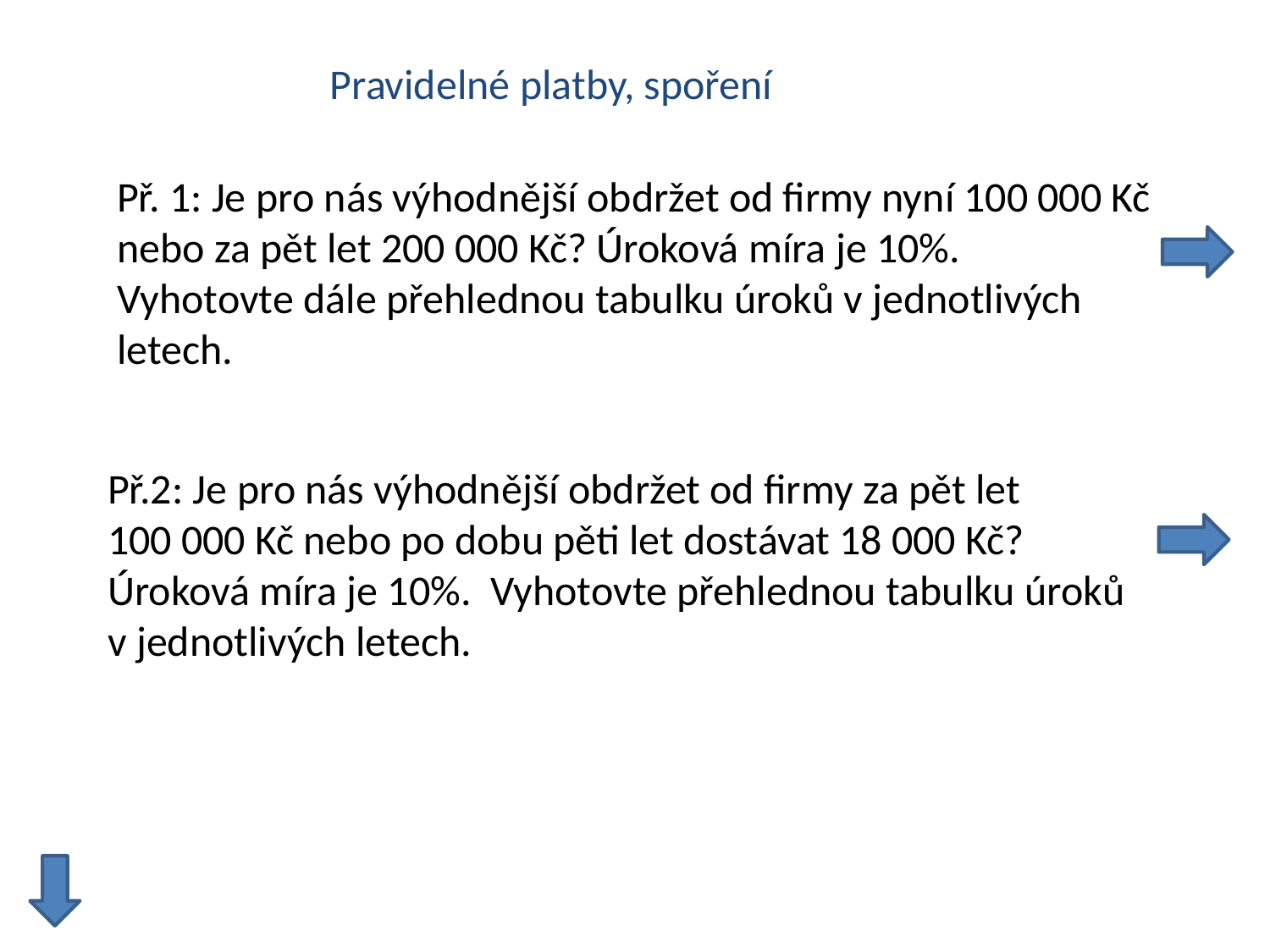

Pravidelné platby, spoření

Př. 1: Je pro nás výhodnější obdržet od firmy nyní 100 000 Kč
nebo za pět let 200 000 Kč? Úroková míra je 10%.
Vyhotovte dále přehlednou tabulku úroků v jednotlivých
letech.

Př.2: Je pro nás výhodnější obdržet od firmy za pět let
100 000 Kč nebo po dobu pěti let dostávat 18 000 Kč?
Úroková míra je 10%.  Vyhotovte přehlednou tabulku úroků
v jednotlivých letech.